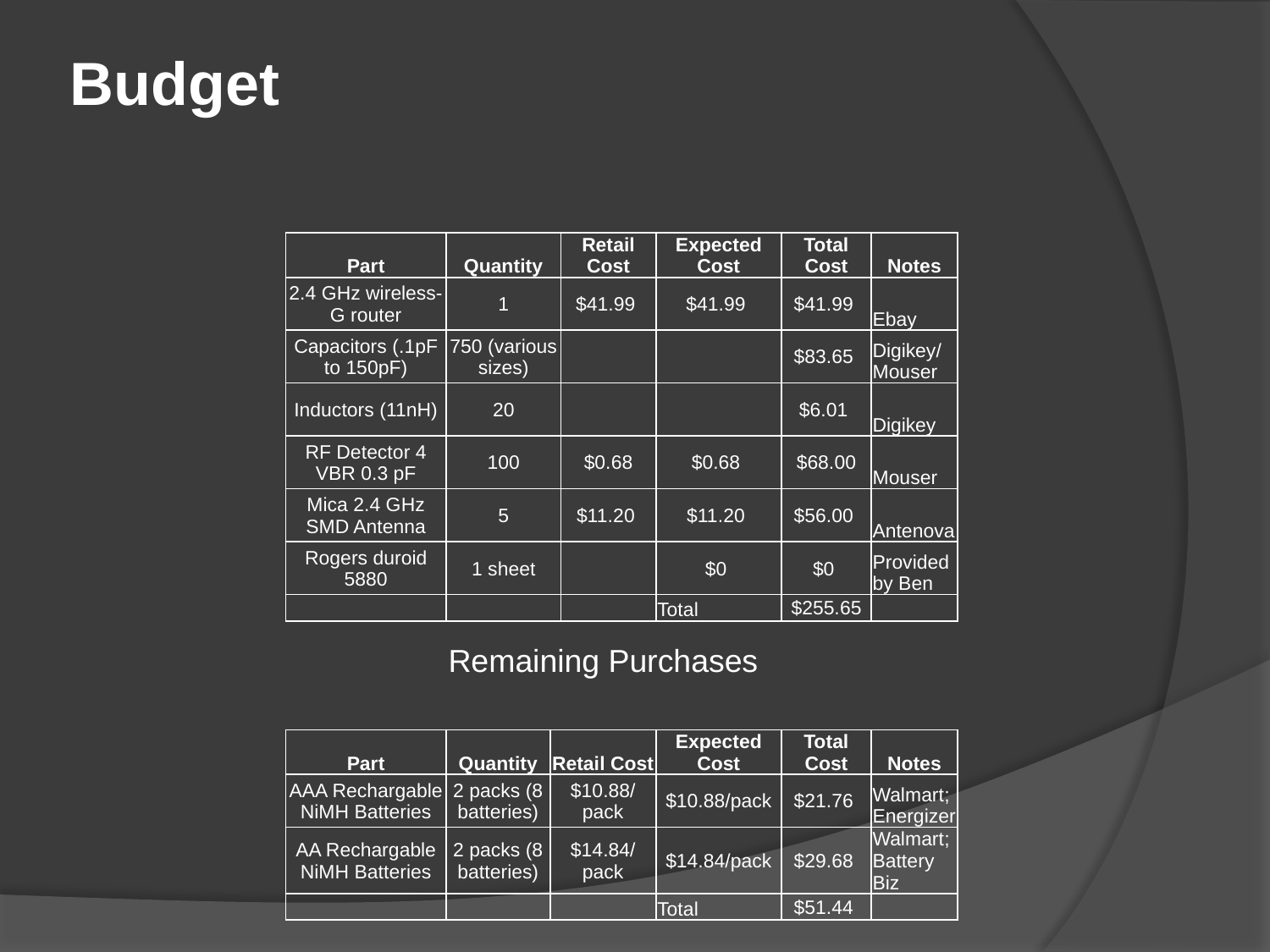

# Budget
| Part | Quantity | Retail Cost | Expected Cost | Total Cost | Notes |
| --- | --- | --- | --- | --- | --- |
| 2.4 GHz wireless-G router | 1 | $41.99 | $41.99 | $41.99 | Ebay |
| Capacitors (.1pF to 150pF) | 750 (various sizes) |  |  | $83.65 | Digikey/Mouser |
| Inductors (11nH) | 20 |  |  | $6.01 | Digikey |
| RF Detector 4 VBR 0.3 pF | 100 | $0.68 | $0.68 | $68.00 | Mouser |
| Mica 2.4 GHz SMD Antenna | 5 | $11.20 | $11.20 | $56.00 | Antenova |
| Rogers duroid 5880 | 1 sheet |  | $0 | $0 | Provided by Ben |
|  |  |  | Total | $255.65 |  |
Remaining Purchases
| Part | Quantity | Retail Cost | Expected Cost | Total Cost | Notes |
| --- | --- | --- | --- | --- | --- |
| AAA Rechargable NiMH Batteries | 2 packs (8 batteries) | $10.88/pack | $10.88/pack | $21.76 | Walmart; Energizer |
| AA Rechargable NiMH Batteries | 2 packs (8 batteries) | $14.84/pack | $14.84/pack | $29.68 | Walmart; Battery Biz |
|  |  |  | Total | $51.44 |  |